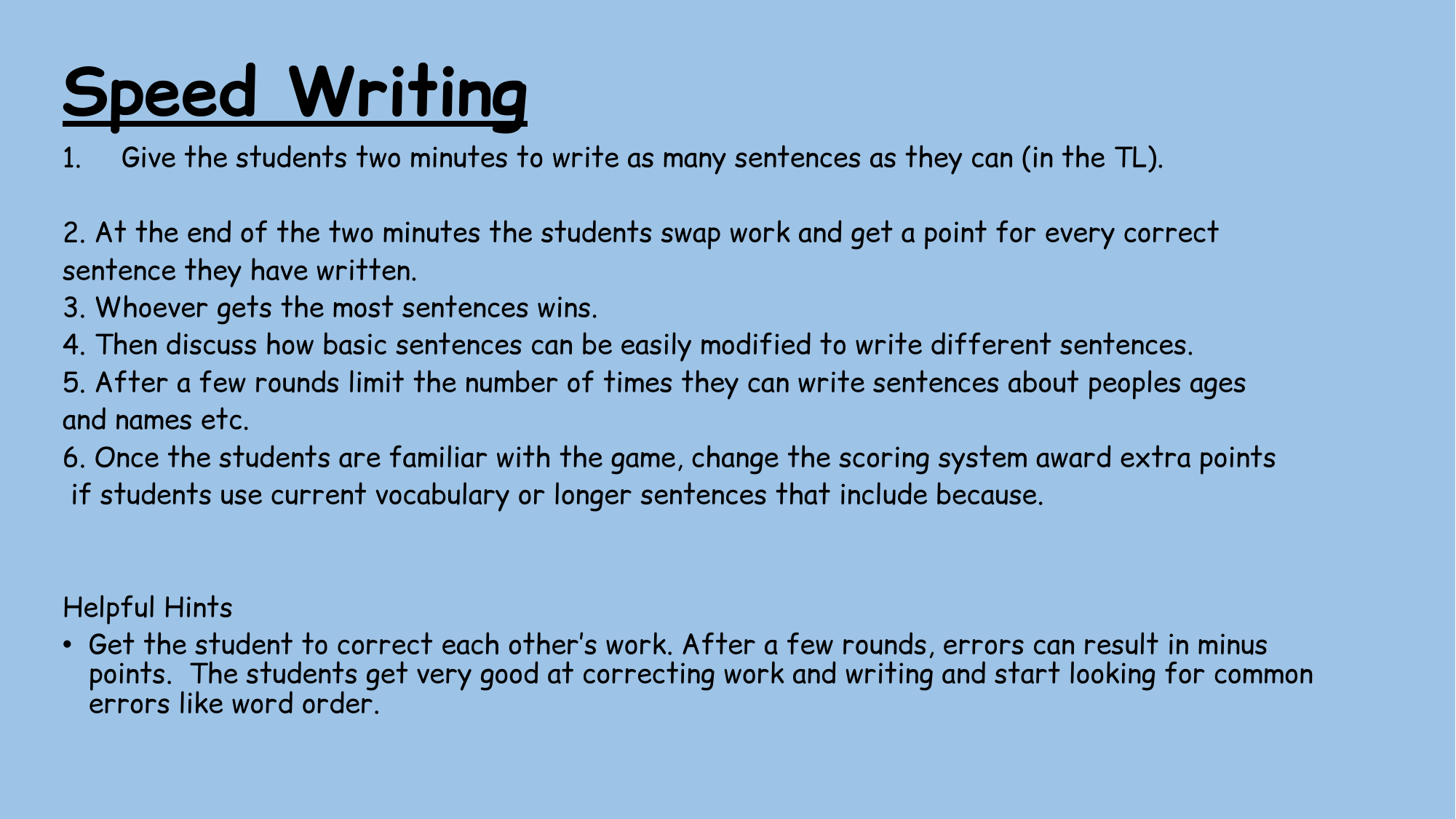

# Speed Writing
Give the students two minutes to write as many sentences as they can (in the TL).

2. At the end of the two minutes the students swap work and get a point for every correct
sentence they have written.
3. Whoever gets the most sentences wins.
4. Then discuss how basic sentences can be easily modified to write different sentences.
5. After a few rounds limit the number of times they can write sentences about peoples ages
and names etc.
6. Once the students are familiar with the game, change the scoring system award extra points
 if students use current vocabulary or longer sentences that include because.

Helpful Hints
Get the student to correct each other’s work. After a few rounds, errors can result in minus points.  The students get very good at correcting work and writing and start looking for common errors like word order.